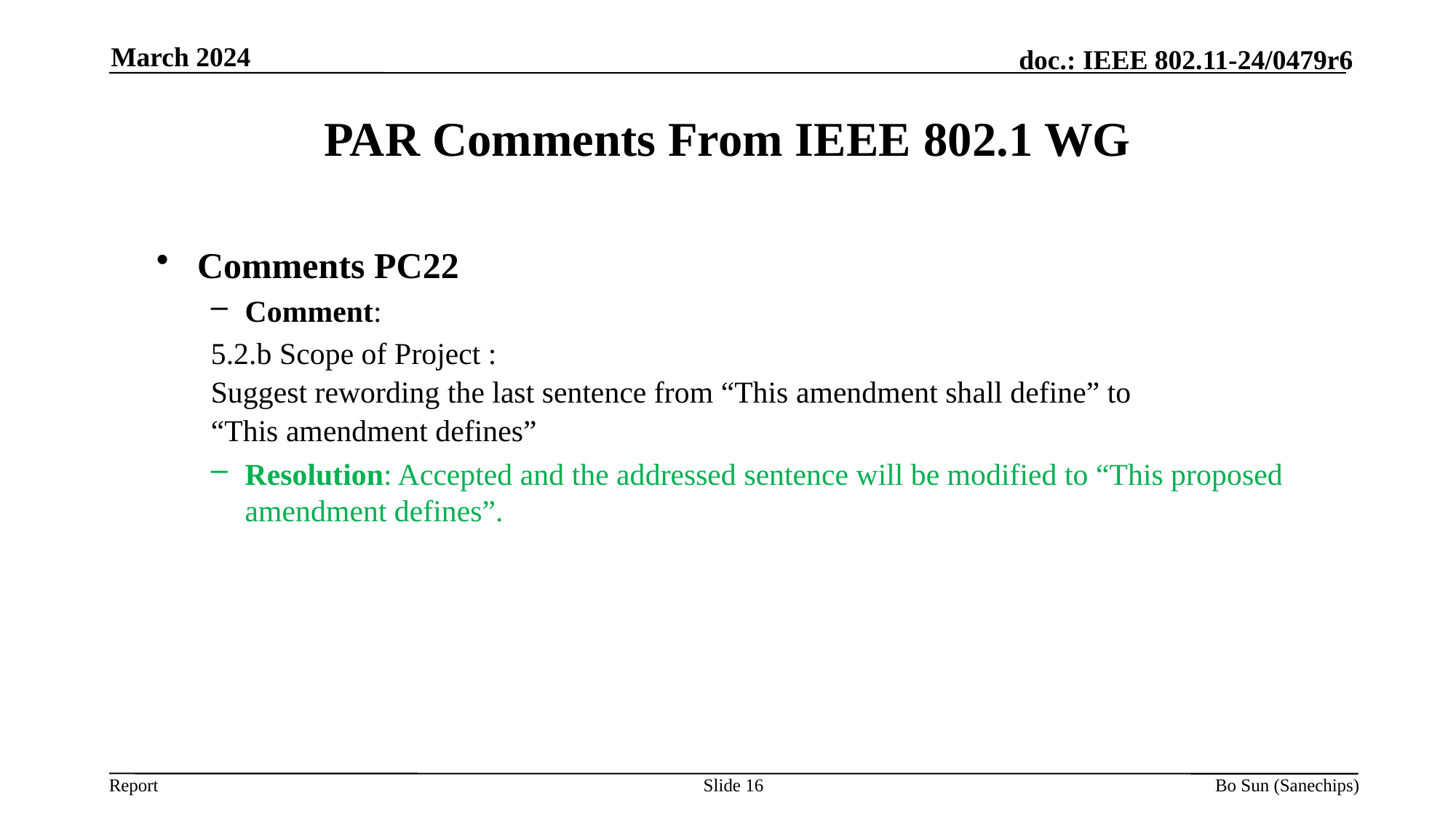

March 2024
PAR Comments From IEEE 802.1 WG
Comments PC22
Comment:
5.2.b Scope of Project :
Suggest rewording the last sentence from “This amendment shall define” to
“This amendment defines”
Resolution: Accepted and the addressed sentence will be modified to “This proposed amendment defines”.

Slide 16
Bo Sun (Sanechips)